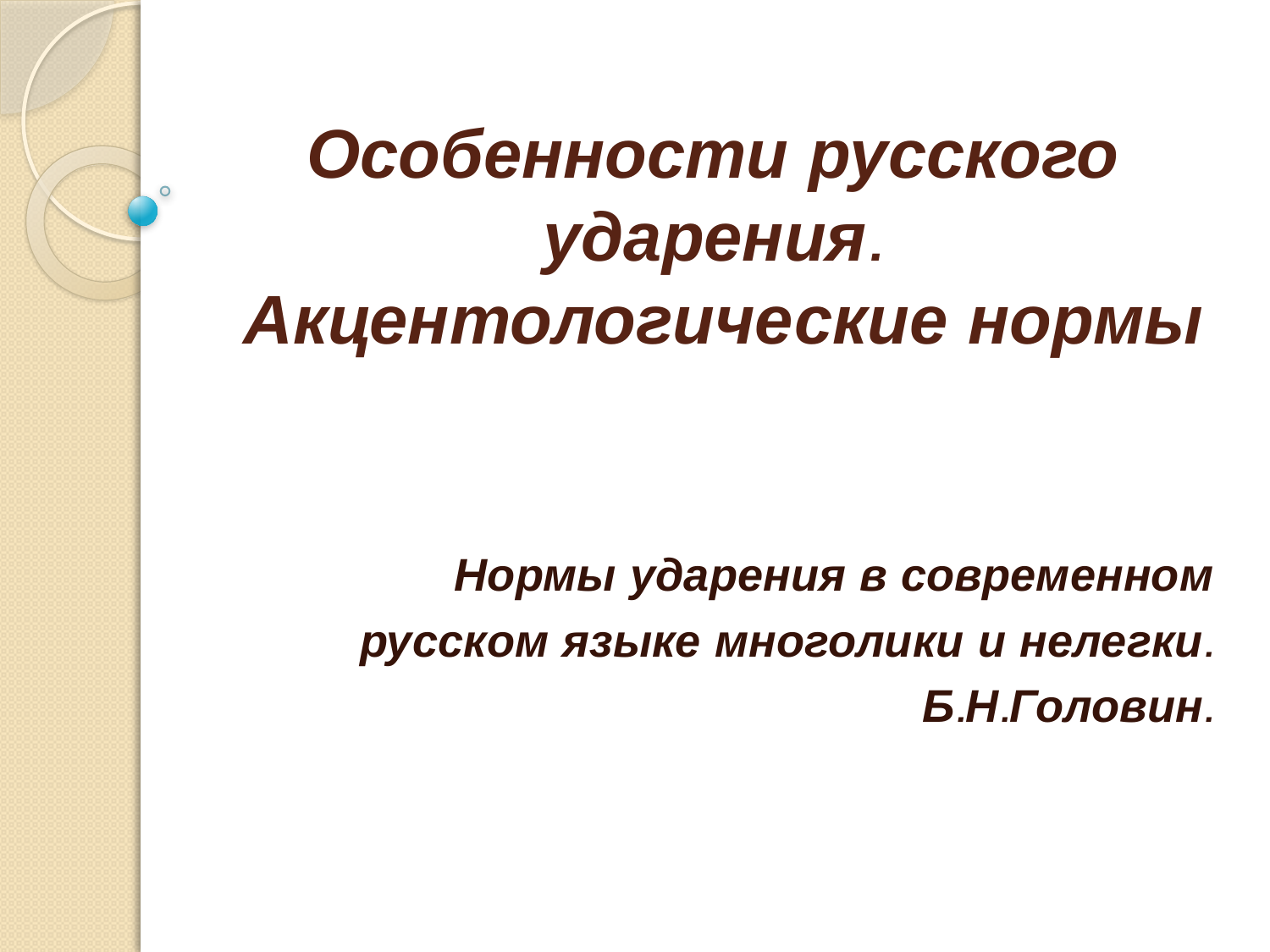

# Особенности русского ударения. Акцентологические нормы
 Нормы ударения в современном
русском языке многолики и нелегки.
Б.Н.Головин.